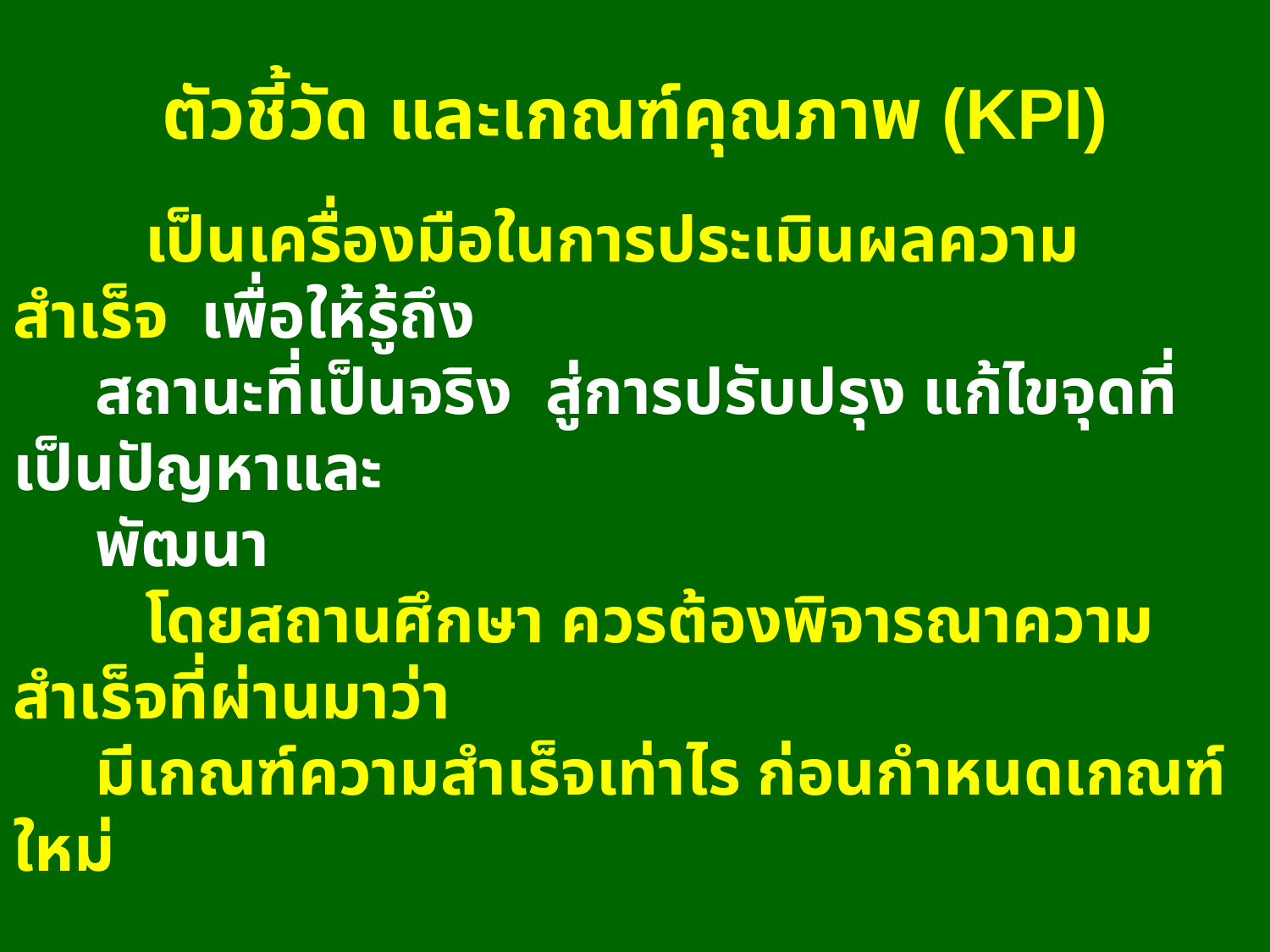

ตัวชี้วัด และเกณฑ์คุณภาพ (KPI)
        เป็นเครื่องมือในการประเมินผลความสำเร็จ  เพื่อให้รู้ถึง
     สถานะที่เป็นจริง  สู่การปรับปรุง แก้ไขจุดที่เป็นปัญหาและ
     พัฒนา
        โดยสถานศึกษา ควรต้องพิจารณาความสำเร็จที่ผ่านมาว่า
     มีเกณฑ์ความสำเร็จเท่าไร ก่อนกำหนดเกณฑ์ใหม่
     นำแต่ละเป้าประสงค์มาพิจารณาว่า หากจะกำหนด
     การชี้วัดความสำเร็จ จะกำหนดตัวชี้วัดความสำเร็จอย่างไร
     และมีเกณฑ์ความสำเร็จเท่าไร